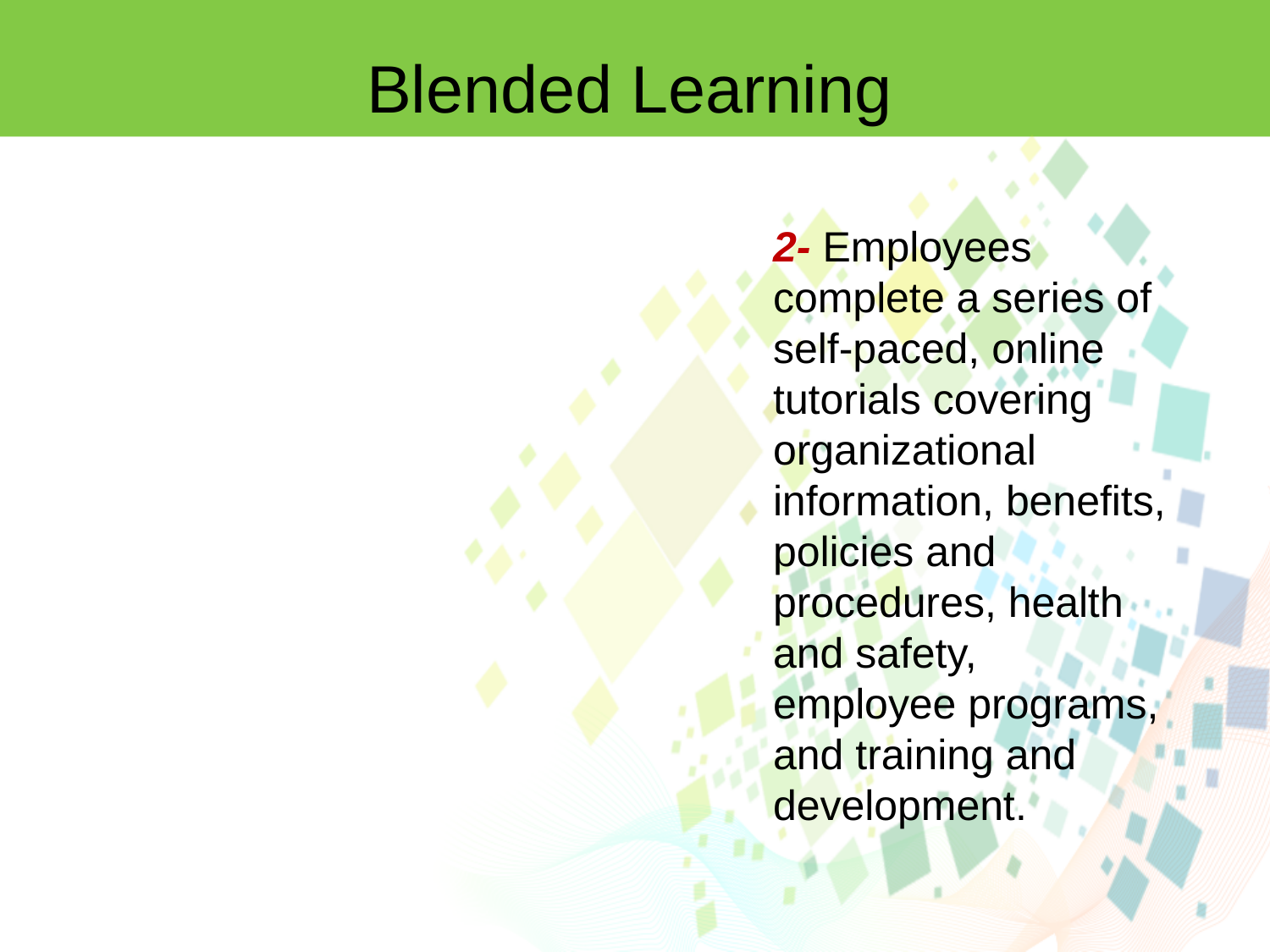

Blended Learning
2- Employees complete a series of self-paced, online tutorials covering organizational
information, benefits, policies and procedures, health and safety, employee programs, and training and development.